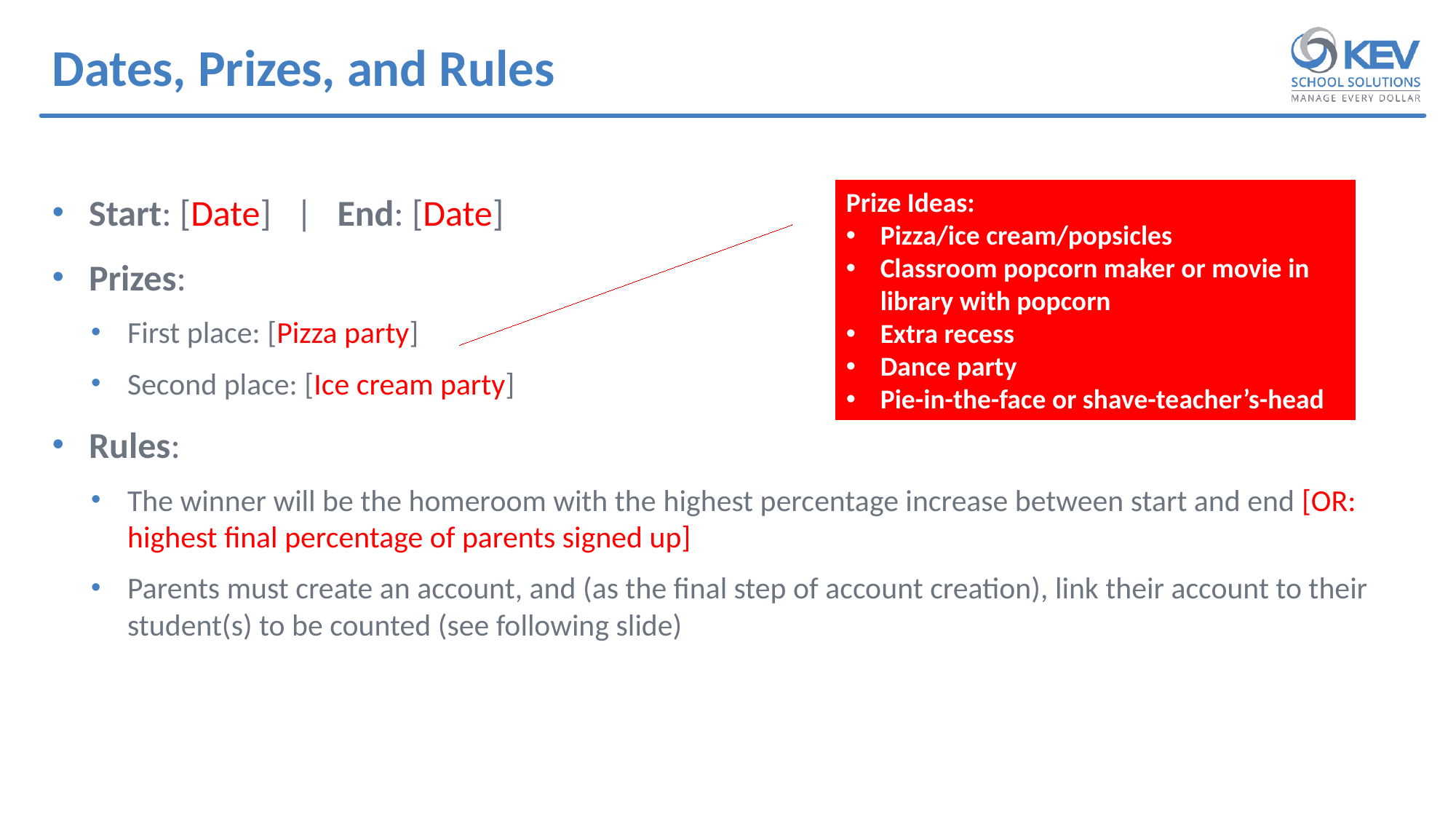

# Dates, Prizes, and Rules
Start: [Date]   |   End: [Date]
Prizes:
First place: [Pizza party]
Second place: [Ice cream party]
Rules:
The winner will be the homeroom with the highest percentage increase between start and end [OR: highest final percentage of parents signed up]
Parents must create an account, and (as the final step of account creation), link their account to their student(s) to be counted (see following slide)
Prize Ideas:
Pizza/ice cream/popsicles
Classroom popcorn maker or movie in library with popcorn
Extra recess
Dance party
Pie-in-the-face or shave-teacher’s-head